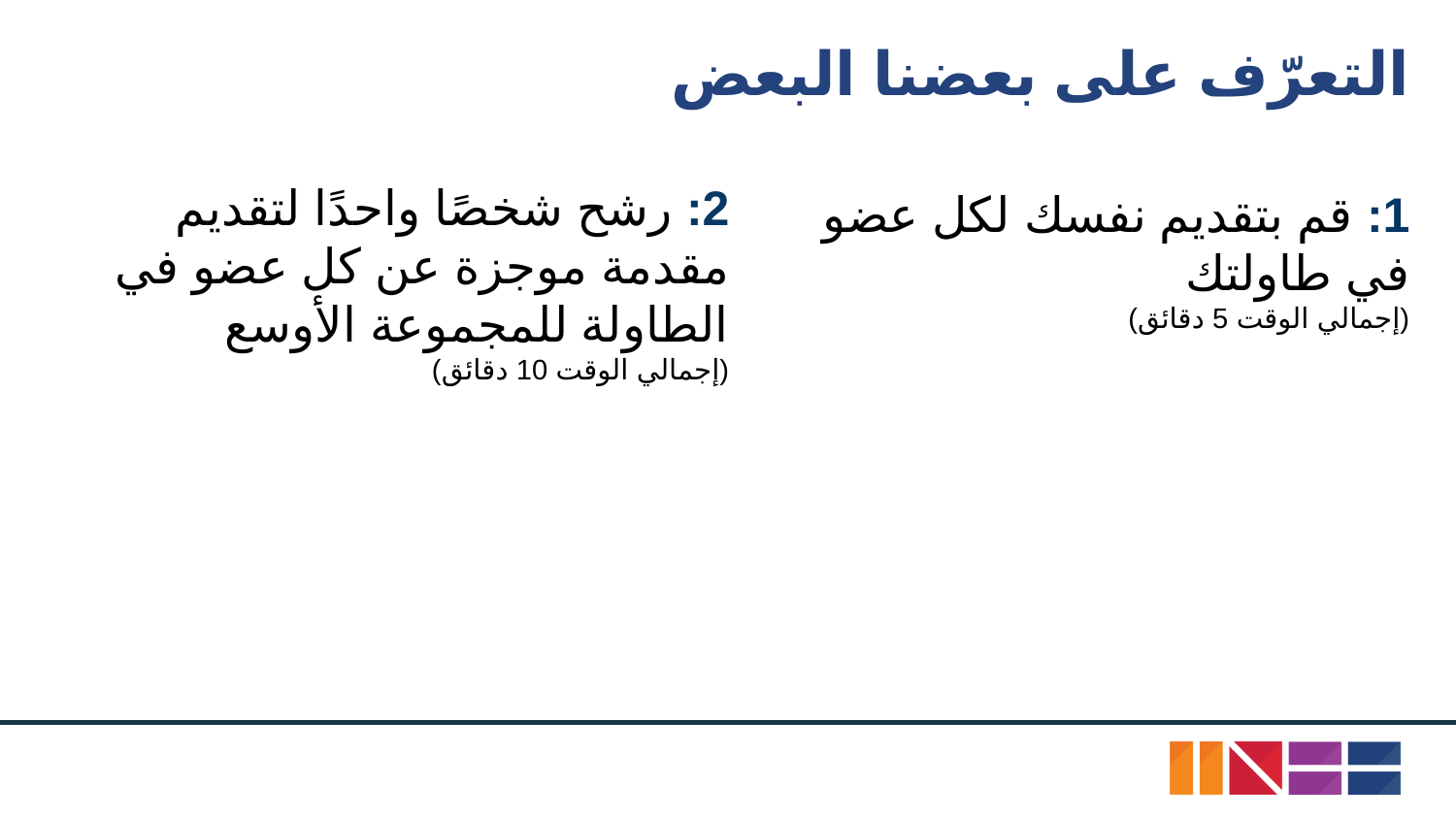

# التعرّف على بعضنا البعض
2: رشح شخصًا واحدًا لتقديم مقدمة موجزة عن كل عضو في الطاولة للمجموعة الأوسع
(إجمالي الوقت 10 دقائق)

1: قم بتقديم نفسك لكل عضو في طاولتك
(إجمالي الوقت 5 دقائق)